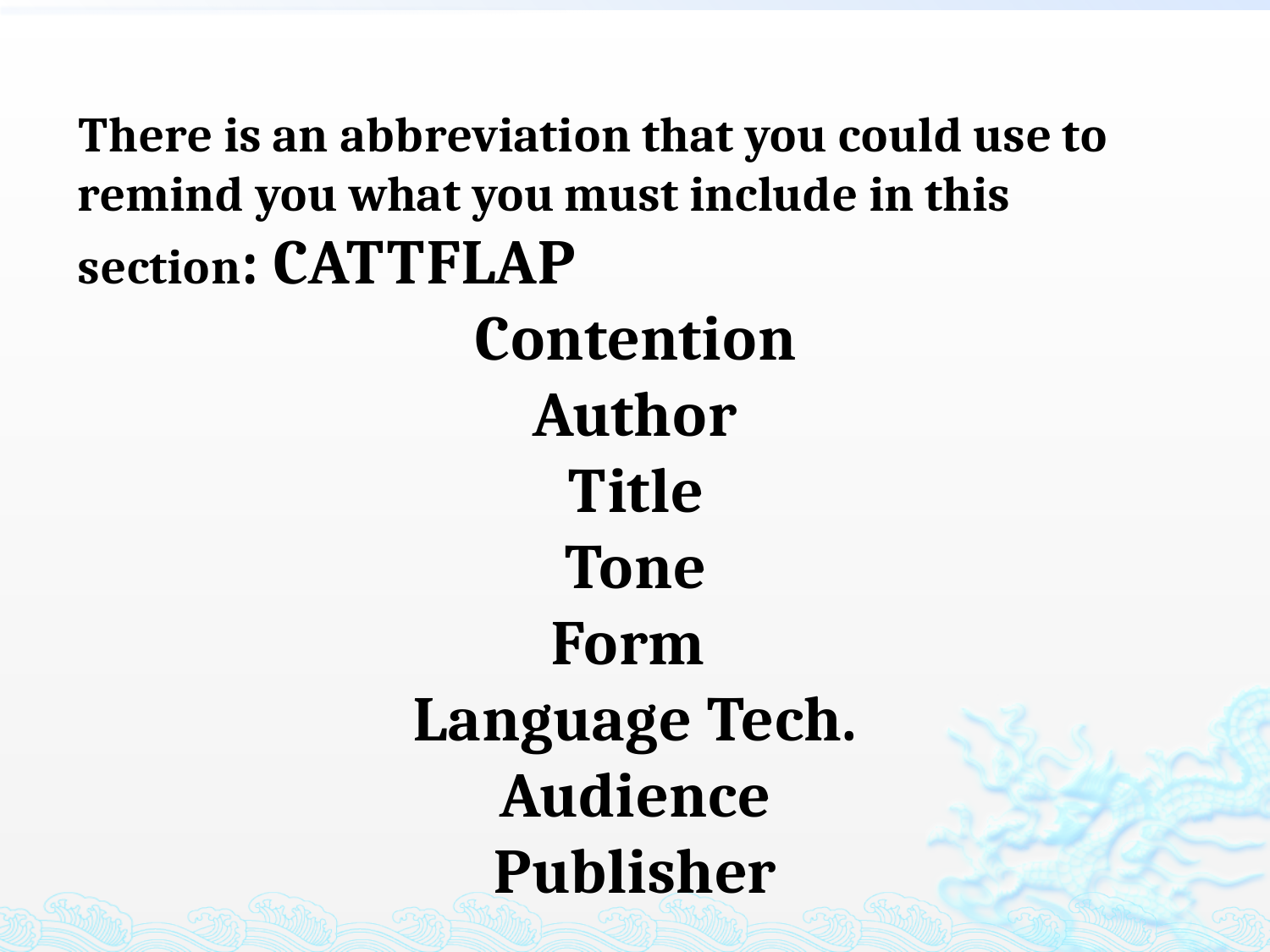

There is an abbreviation that you could use to remind you what you must include in this section: CATTFLAP
Contention
Author
Title
Tone
Form
Language Tech.
Audience
Publisher